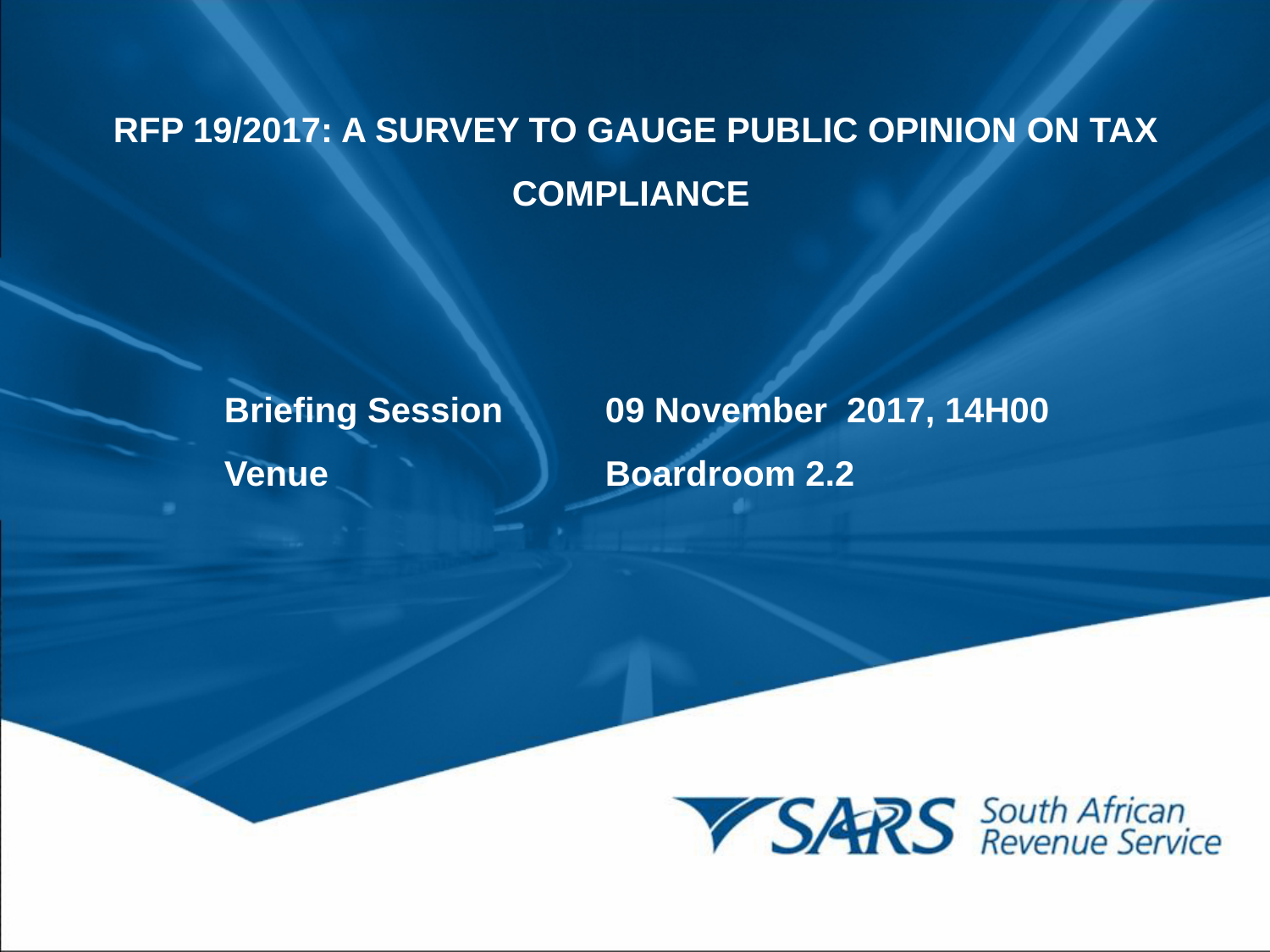

RFP 19/2017: A SURVEY TO GAUGE PUBLIC OPINION ON TAX
COMPLIANCE
Briefing Session	09 November  2017, 14H00
Venue			Boardroom 2.2